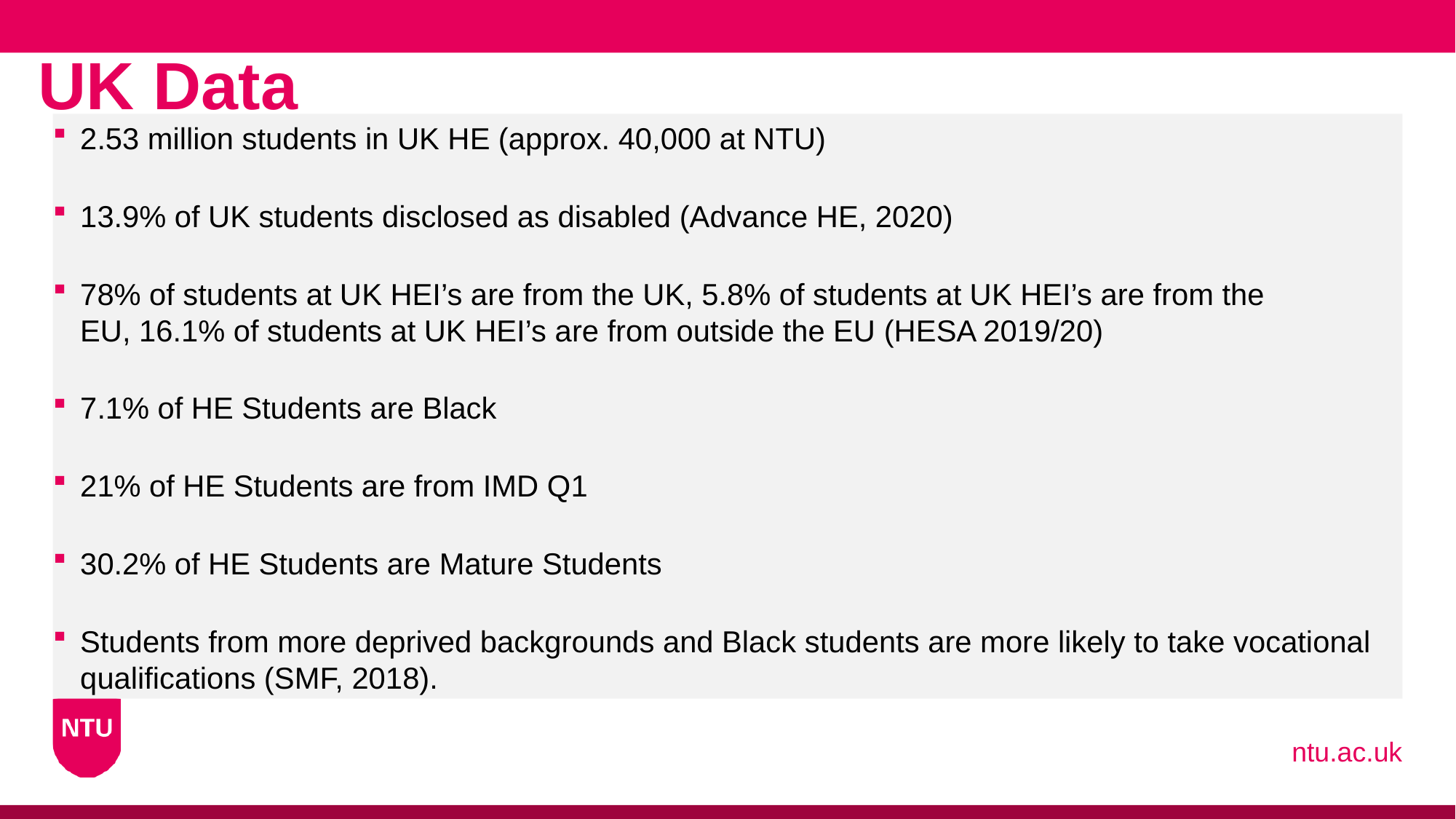

# UK Data
2.53 million students in UK HE (approx. 40,000 at NTU)

13.9% of UK students disclosed as disabled (Advance HE, 2020)

78% of students at UK HEI’s are from the UK, 5.8% of students at UK HEI’s are from the EU, 16.1% of students at UK HEI’s are from outside the EU (HESA 2019/20)

7.1% of HE Students are Black

21% of HE Students are from IMD Q1

30.2% of HE Students are Mature Students

Students from more deprived backgrounds and Black students are more likely to take vocational qualifications (SMF, 2018).

ntu.ac.uk